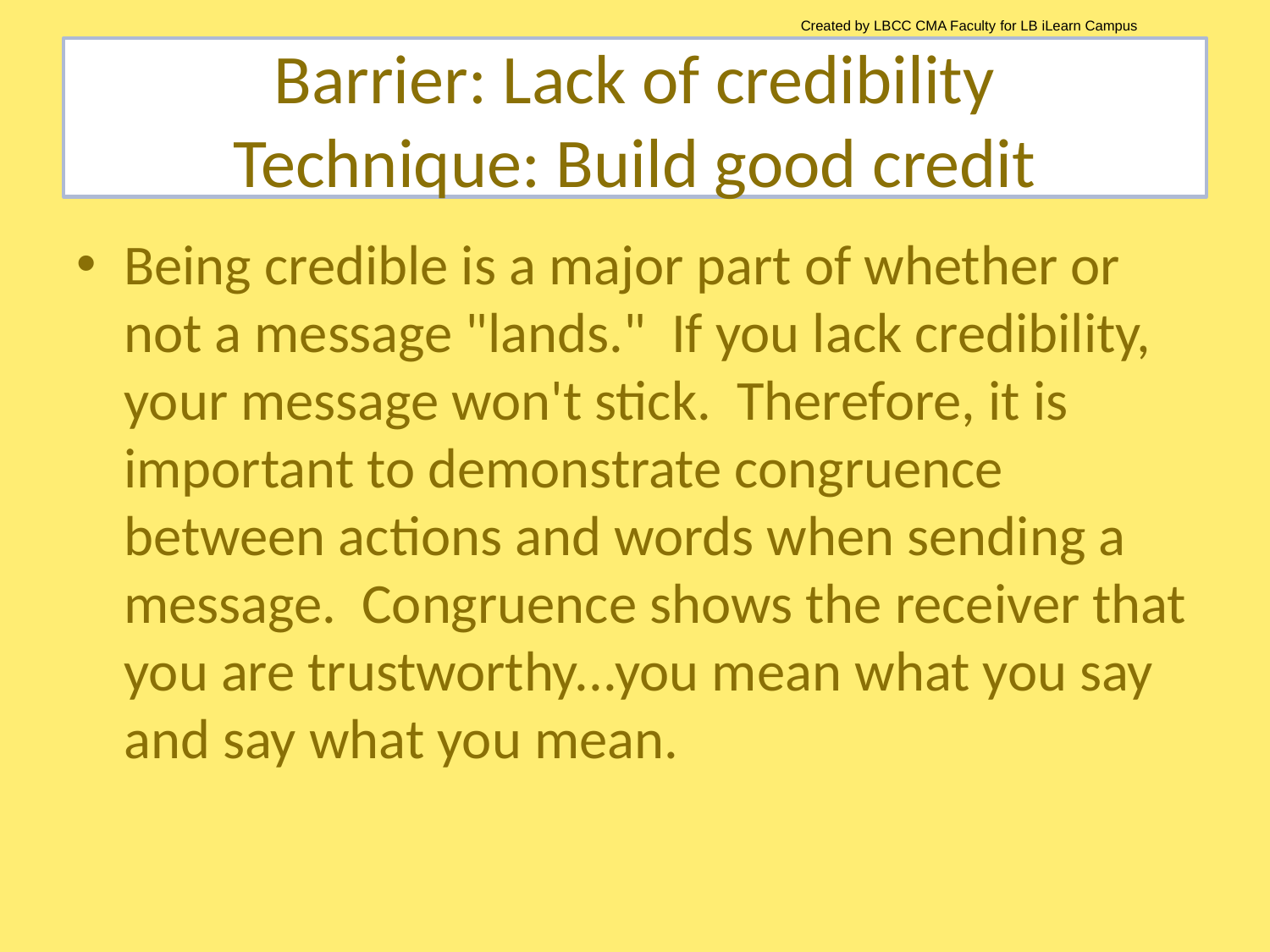

Created by LBCC CMA Faculty for LB iLearn Campus
# Barrier: Lack of credibility Technique: Build good credit
Being credible is a major part of whether or not a message "lands."  If you lack credibility, your message won't stick.  Therefore, it is important to demonstrate congruence between actions and words when sending a message.  Congruence shows the receiver that you are trustworthy...you mean what you say and say what you mean.